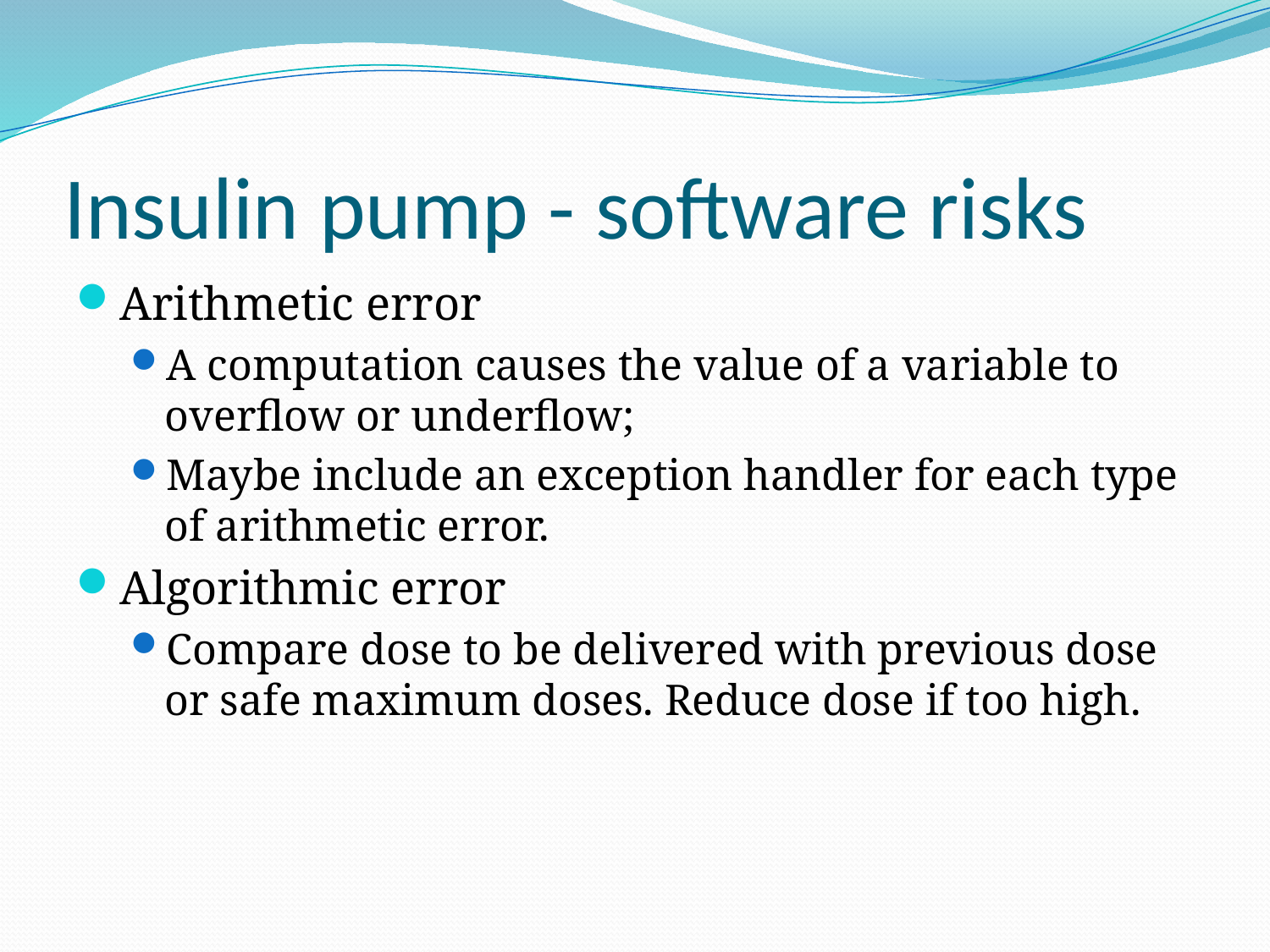

# Insulin pump - software risks
Arithmetic error
A computation causes the value of a variable to overflow or underflow;
Maybe include an exception handler for each type of arithmetic error.
Algorithmic error
Compare dose to be delivered with previous dose or safe maximum doses. Reduce dose if too high.